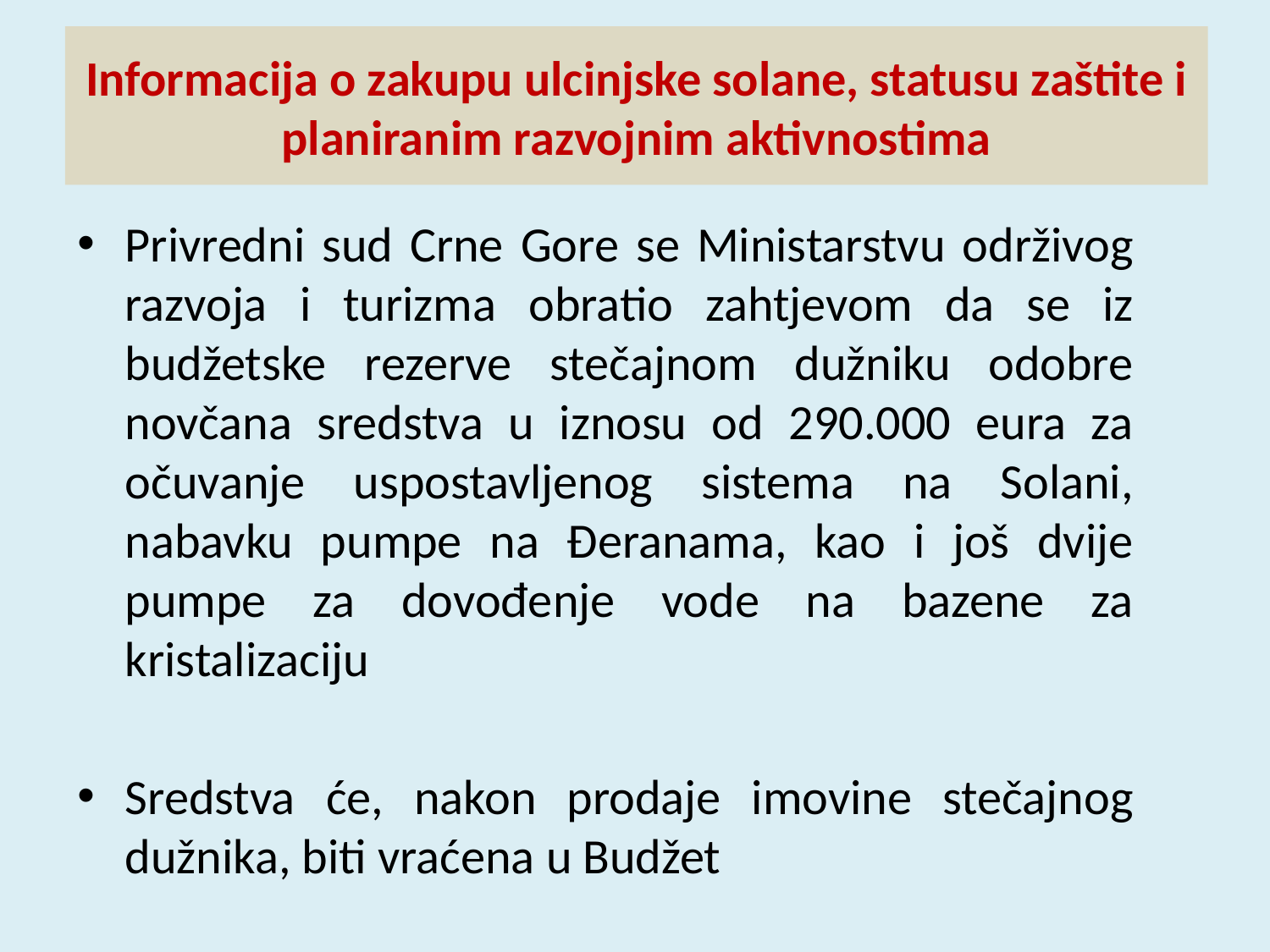

Informacija o zakupu ulcinjske solane, statusu zaštite i planiranim razvojnim aktivnostima
Privredni sud Crne Gore se Ministarstvu održivog razvoja i turizma obratio zahtjevom da se iz budžetske rezerve stečajnom dužniku odobre novčana sredstva u iznosu od 290.000 eura za očuvanje uspostavljenog sistema na Solani, nabavku pumpe na Đeranama, kao i još dvije pumpe za dovođenje vode na bazene za kristalizaciju

Sredstva će, nakon prodaje imovine stečajnog dužnika, biti vraćena u Budžet